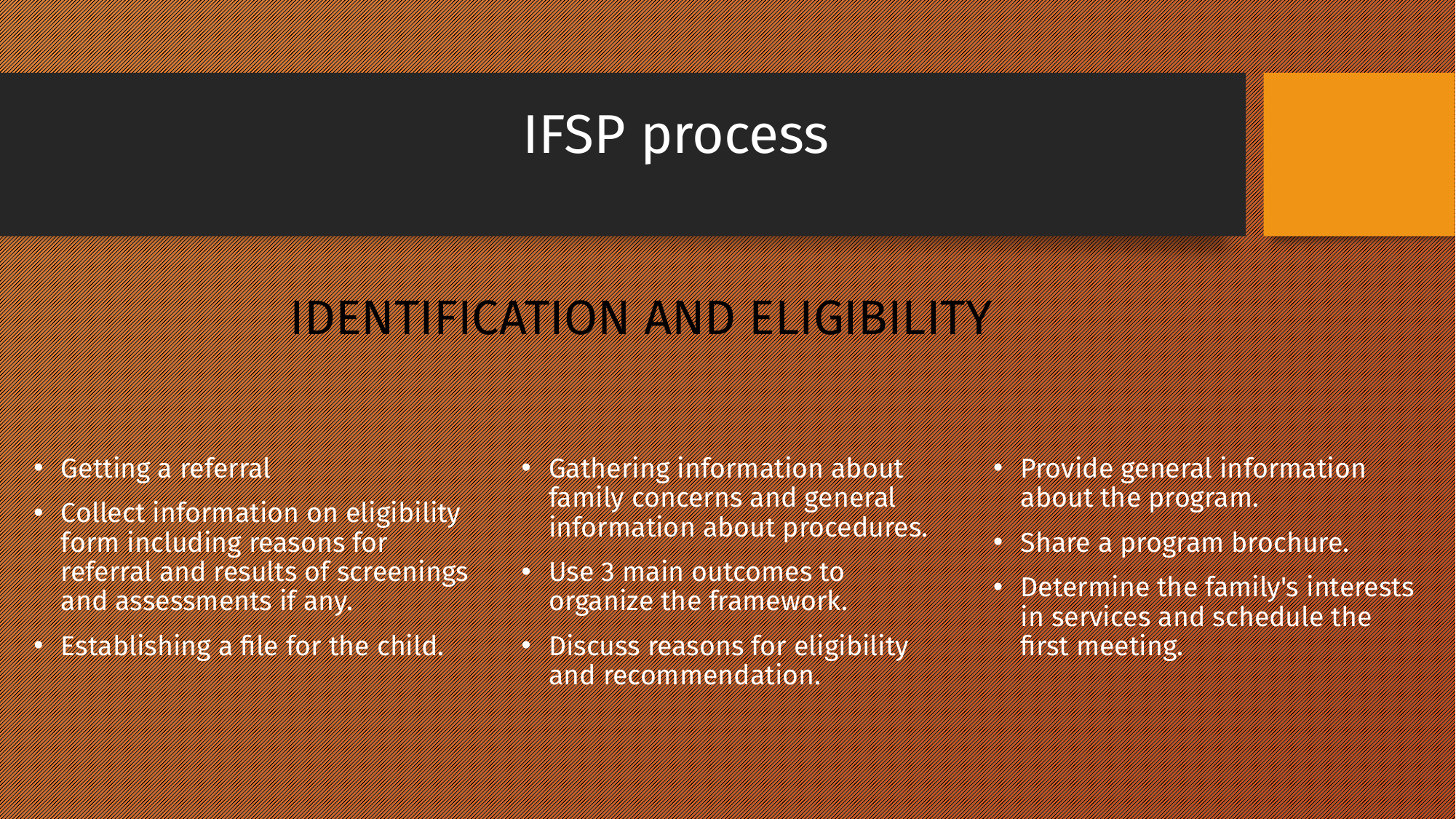

# IFSP process
IDENTIFICATION AND ELIGIBILITY
Getting a referral
Collect information on eligibility form including reasons for referral and results of screenings and assessments if any.
Establishing a file for the child.
Gathering information about family concerns and general information about procedures.
Use 3 main outcomes to organize the framework.
Discuss reasons for eligibility and recommendation.
Provide general information about the program.
Share a program brochure.
Determine the family's interests in services and schedule the first meeting.